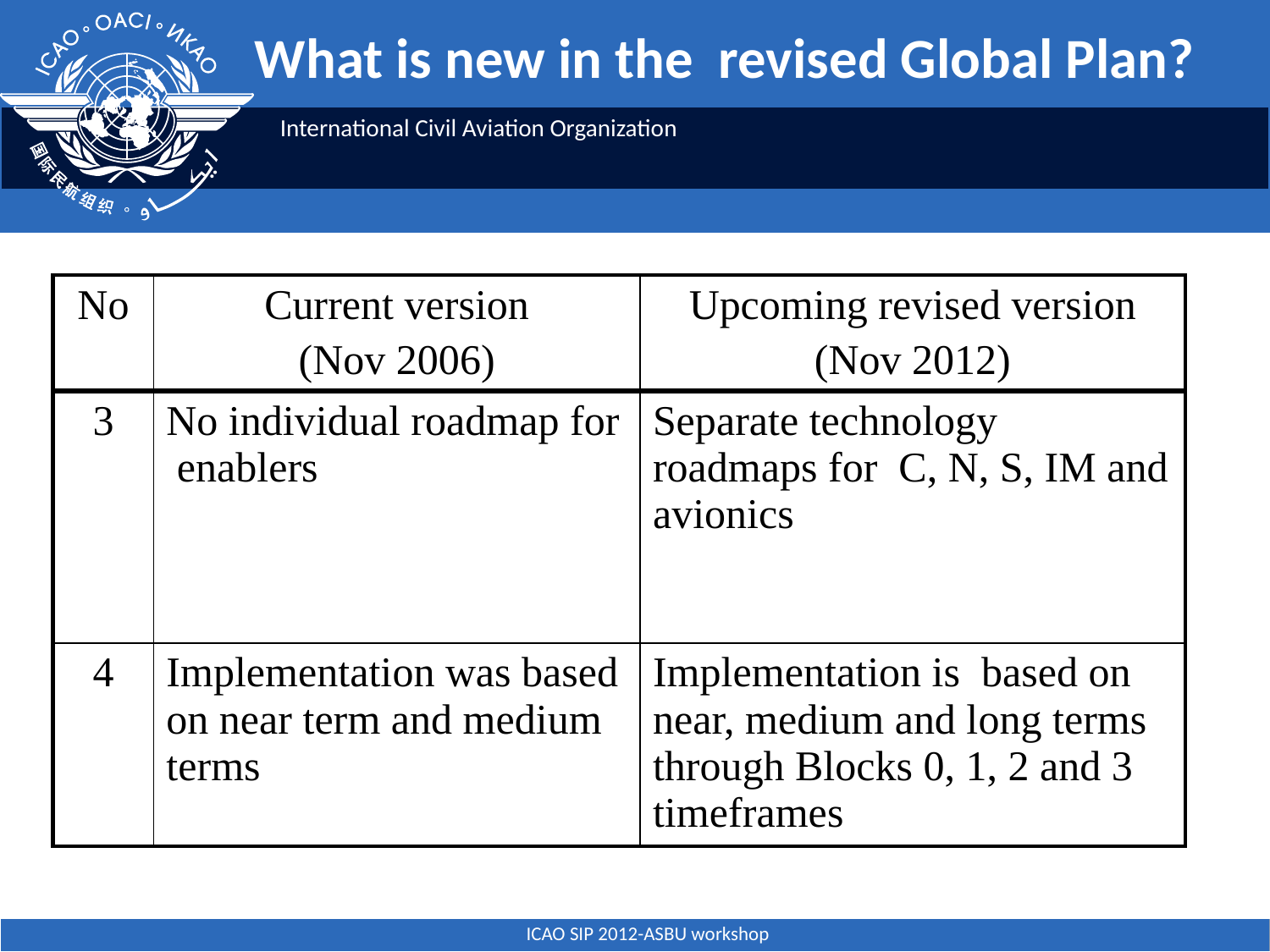

# What is new in the  revised Global Plan?
| No | Current version (Nov 2006) | Upcoming revised version (Nov 2012) |
| --- | --- | --- |
| 3 | No individual roadmap for enablers | Separate technology roadmaps for C, N, S, IM and avionics |
| 4 | Implementation was based on near term and medium terms | Implementation is based on near, medium and long terms through Blocks 0, 1, 2 and 3 timeframes |
ICAO SIP 2012-ASBU workshop